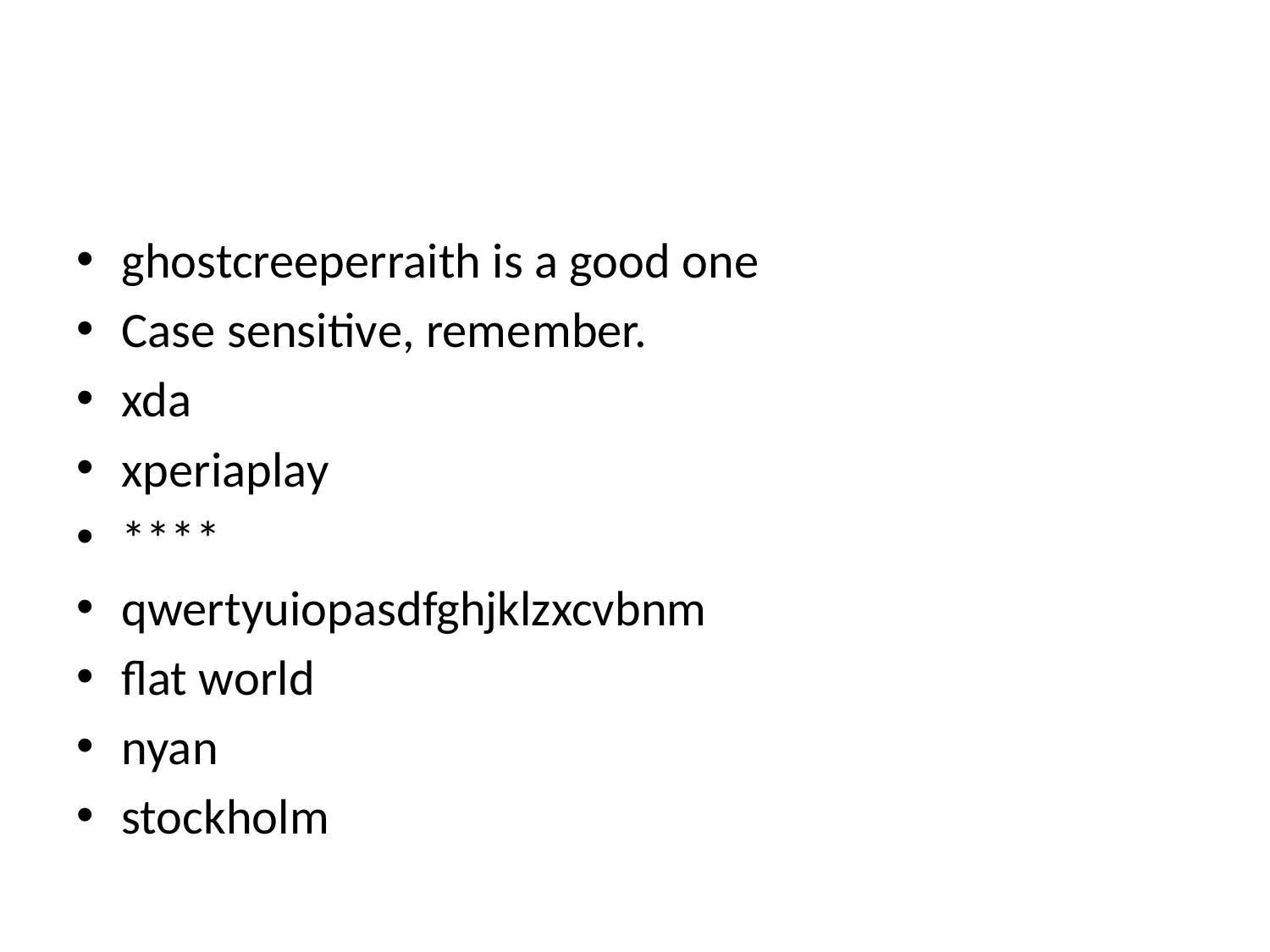

#
ghostcreeperraith is a good one
Case sensitive, remember.
xda
xperiaplay
****
qwertyuiopasdfghjklzxcvbnm
flat world
nyan
stockholm